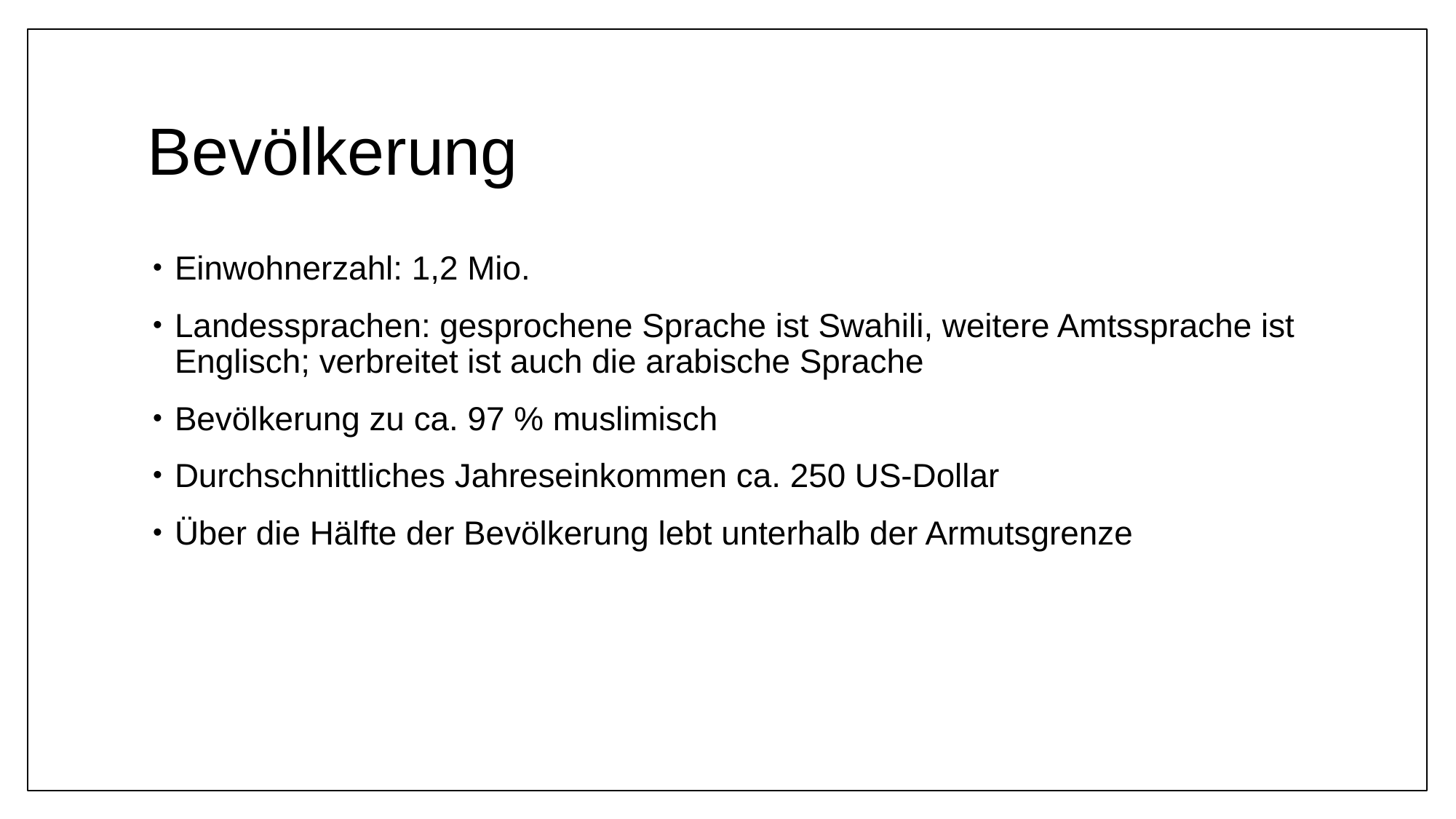

# Bevölkerung
Einwohnerzahl: 1,2 Mio.
Landessprachen: gesprochene Sprache ist Swahili, weitere Amtssprache ist Englisch; verbreitet ist auch die arabische Sprache
Bevölkerung zu ca. 97 % muslimisch
Durchschnittliches Jahreseinkommen ca. 250 US-Dollar
Über die Hälfte der Bevölkerung lebt unterhalb der Armutsgrenze